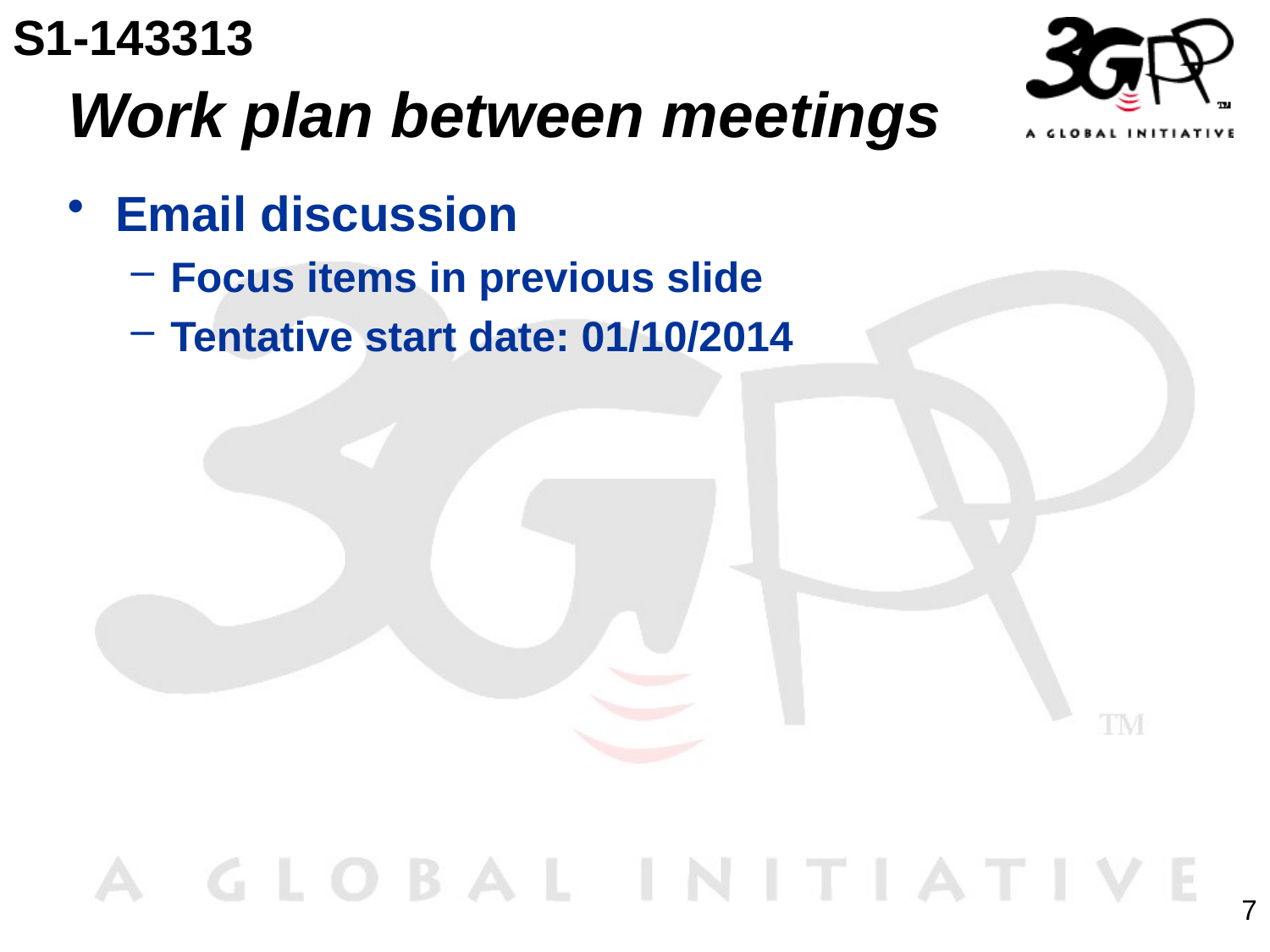

S1-143313
# Work plan between meetings
Email discussion
Focus items in previous slide
Tentative start date: 01/10/2014
7